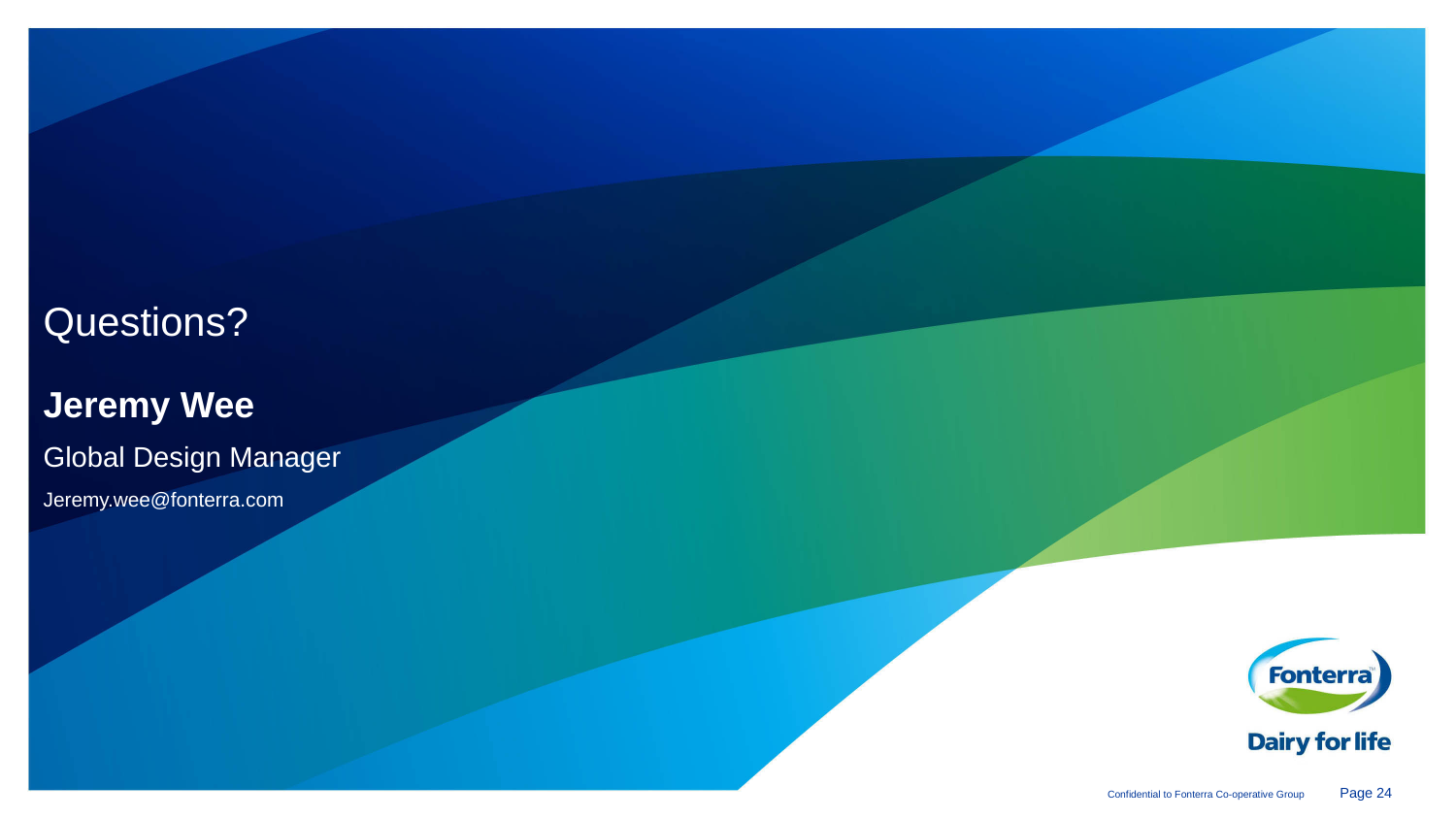

# Questions?
Jeremy Wee
Global Design Manager
Jeremy.wee@fonterra.com